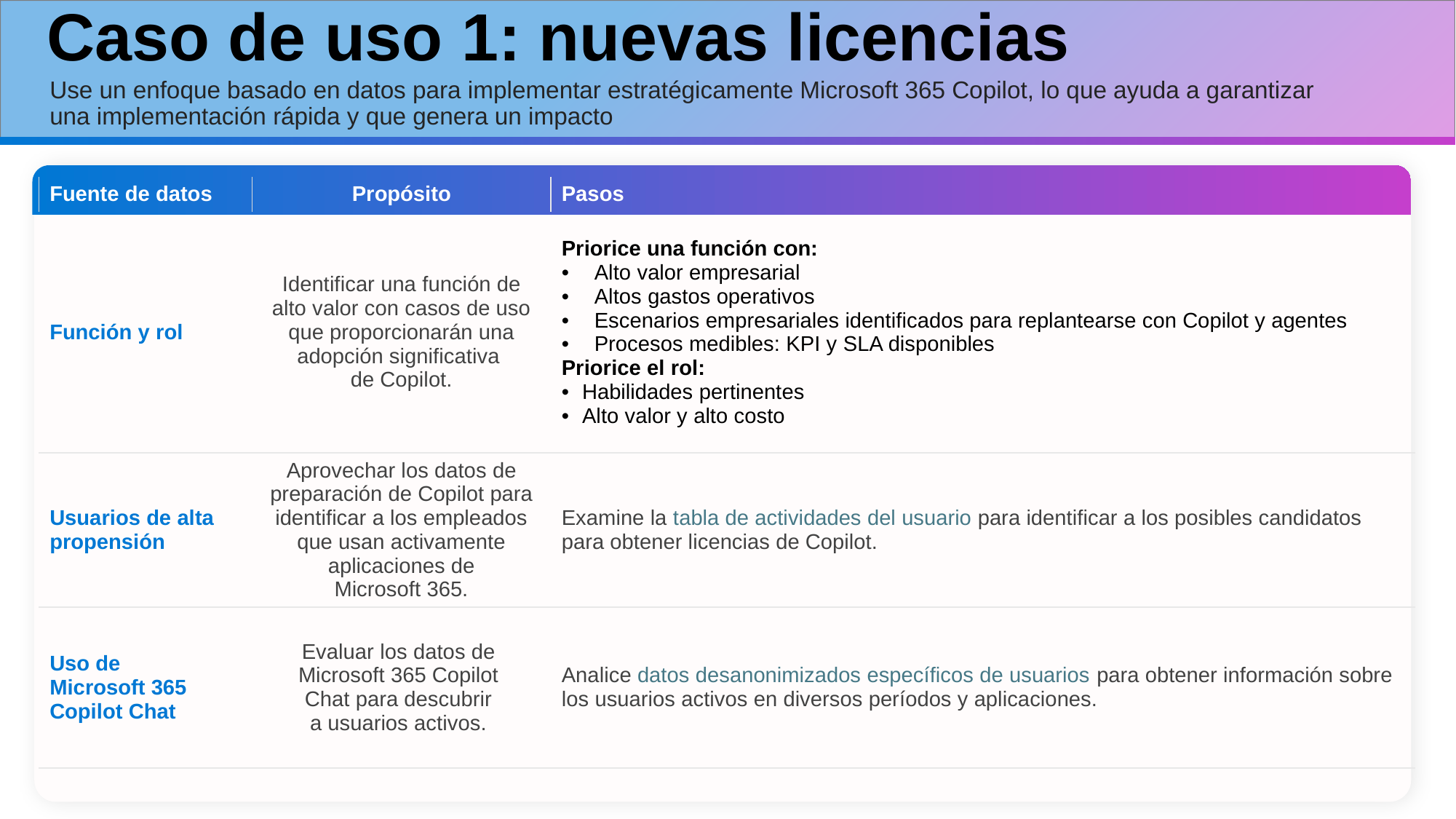

# Caso de uso 1: nuevas licencias

Use un enfoque basado en datos para implementar estratégicamente Microsoft 365 Copilot, lo que ayuda a garantizar una implementación rápida y que genera un impacto

| Fuente de datos | Propósito | Pasos |
| --- | --- | --- |
| Función y rol | Identificar una función de alto valor con casos de uso que proporcionarán una adopción significativa de Copilot. | Priorice una función con: Alto valor empresarial Altos gastos operativos Escenarios empresariales identificados para replantearse con Copilot y agentes Procesos medibles: KPI y SLA disponibles Priorice el rol: Habilidades pertinentes Alto valor y alto costo |
| Usuarios de alta propensión | Aprovechar los datos de preparación de Copilot para identificar a los empleados que usan activamente aplicaciones de Microsoft 365. | Examine la tabla de actividades del usuario para identificar a los posibles candidatos para obtener licencias de Copilot. |
| Uso de Microsoft 365 Copilot Chat | Evaluar los datos de Microsoft 365 Copilot Chat para descubrir a usuarios activos. | Analice datos desanonimizados específicos de usuarios para obtener información sobre los usuarios activos en diversos períodos y aplicaciones. |